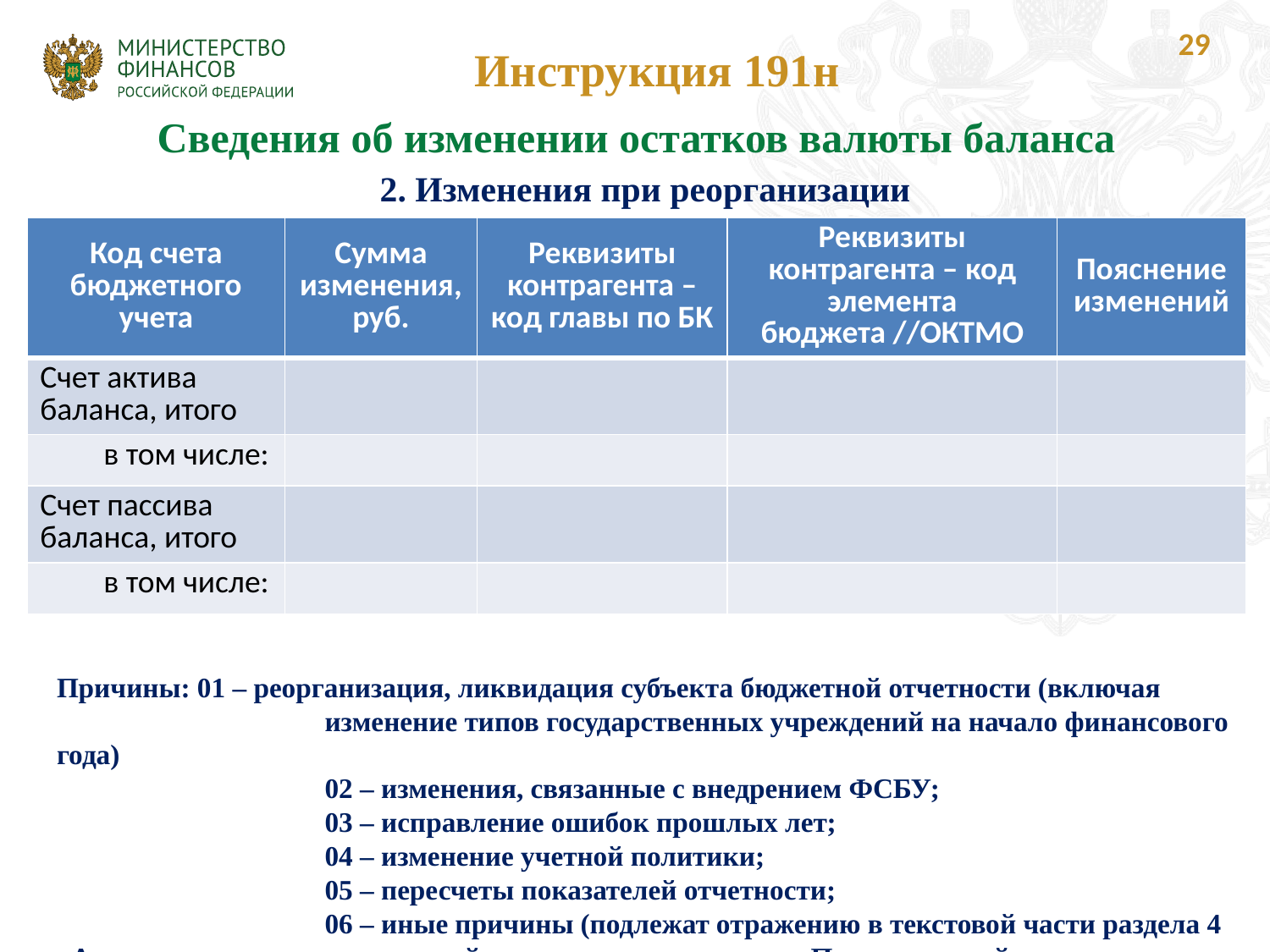

29
Инструкция 191н
Сведения об изменении остатков валюты баланса
2. Изменения при реорганизации
| Код счета бюджетного учета | Сумма изменения, руб. | Реквизиты контрагента – код главы по БК | Реквизиты контрагента – код элемента бюджета //ОКТМО | Пояснение изменений |
| --- | --- | --- | --- | --- |
| Счет актива баланса, итого |  |  |  |  |
| в том числе: |  |  |  |  |
| Счет пассива баланса, итого |  |  |  |  |
| в том числе: |  |  |  |  |
Причины: 01 – реорганизация, ликвидация субъекта бюджетной отчетности (включая              		  изменение типов государственных учреждений на начало финансового года)
		  02 – изменения, связанные с внедрением ФСБУ;
		  03 – исправление ошибок прошлых лет;
		  04 – изменение учетной политики;
		  05 – пересчеты показателей отчетности;
		  06 – иные причины (подлежат отражению в текстовой части раздела 4 «Анализ 		  показателей отчетности учреждения» Пояснительной записки (ф.0503160)